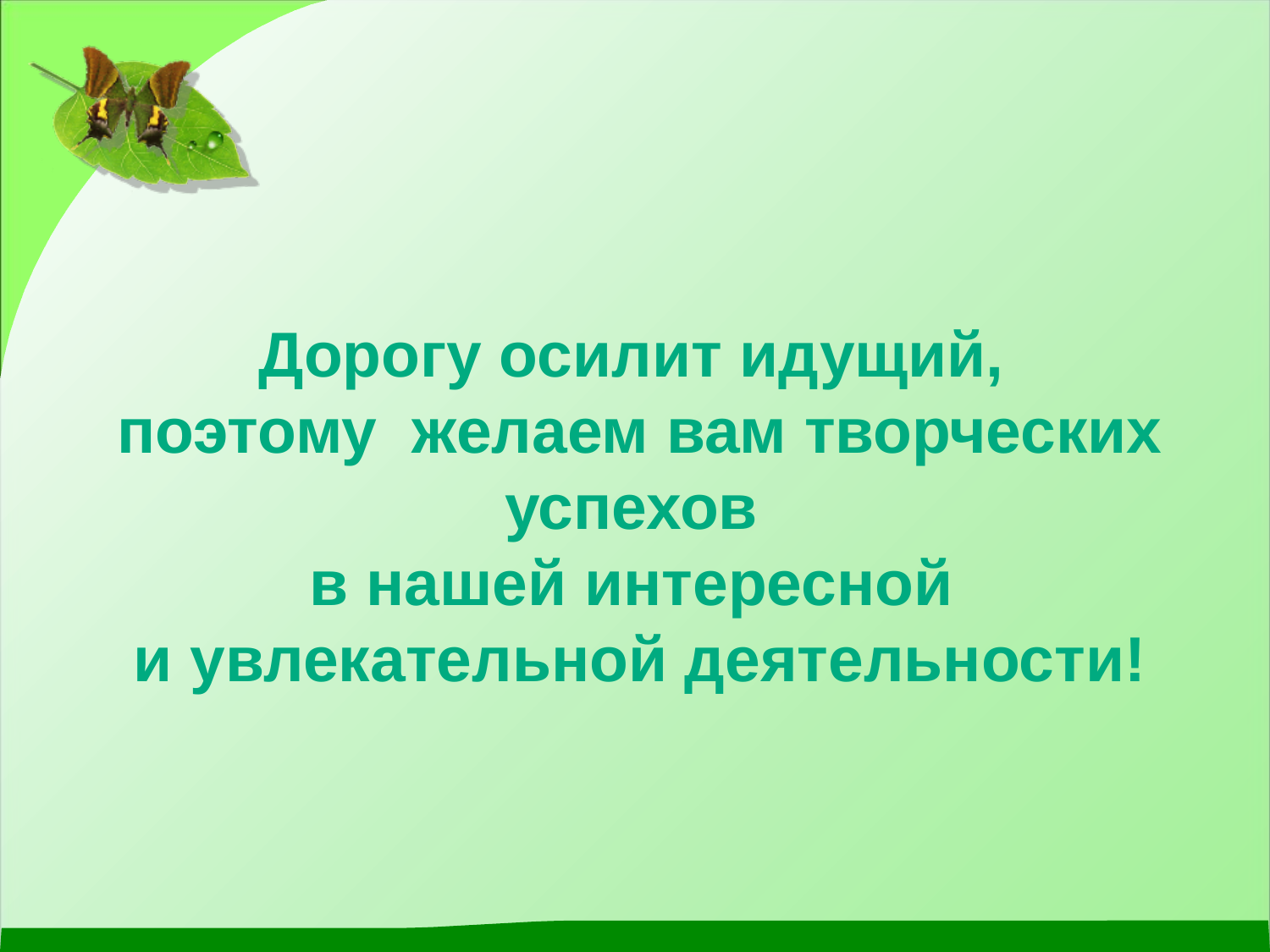

Дорогу осилит идущий,
поэтому  желаем вам творческих успехов
в нашей интересной
и увлекательной деятельности!